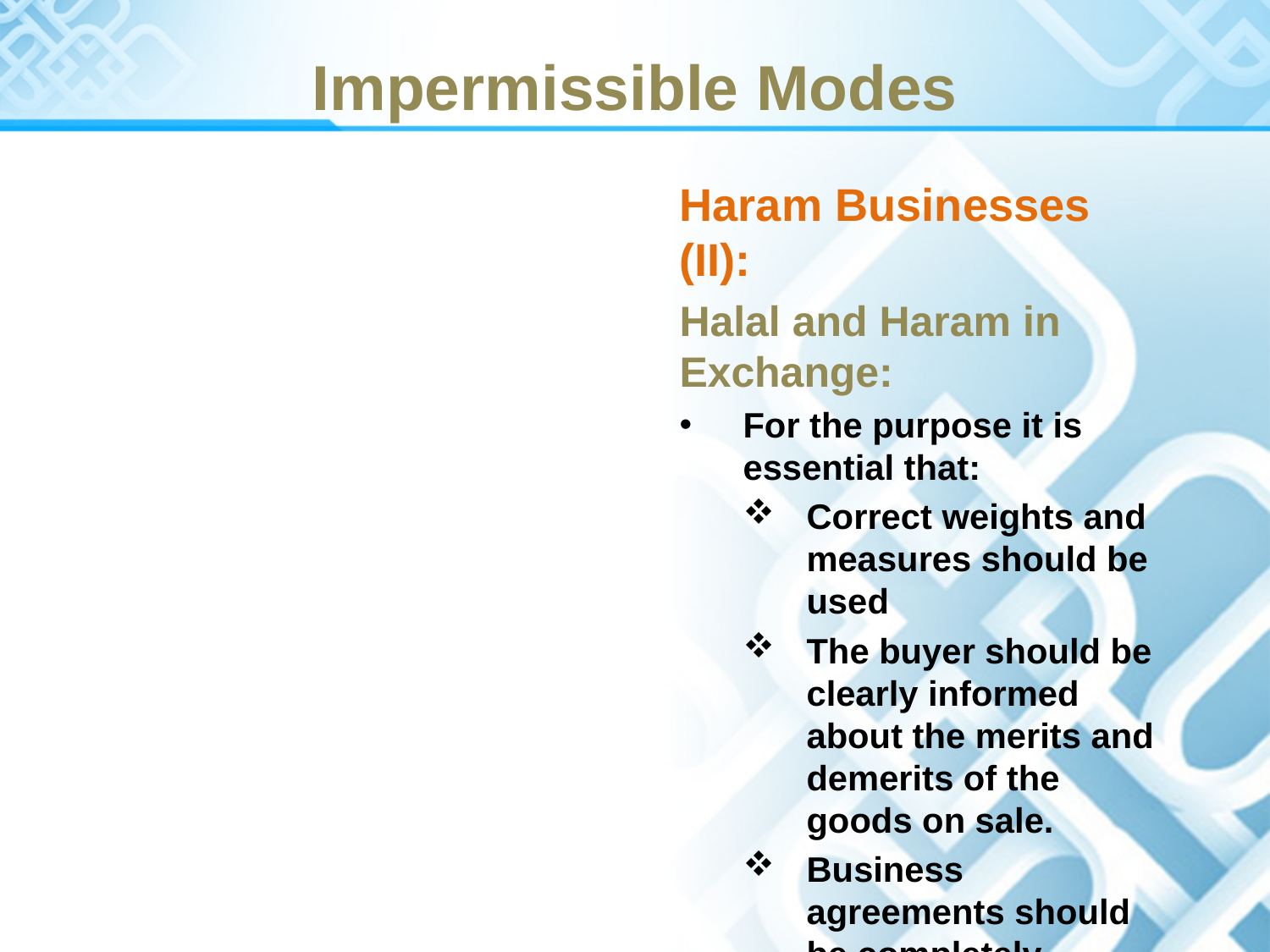

Impermissible Modes
Haram Businesses (II):
Halal and Haram in Exchange:
For the purpose it is essential that:
Correct weights and measures should be used
The buyer should be clearly informed about the merits and demerits of the goods on sale.
Business agreements should be completely fulfilled.